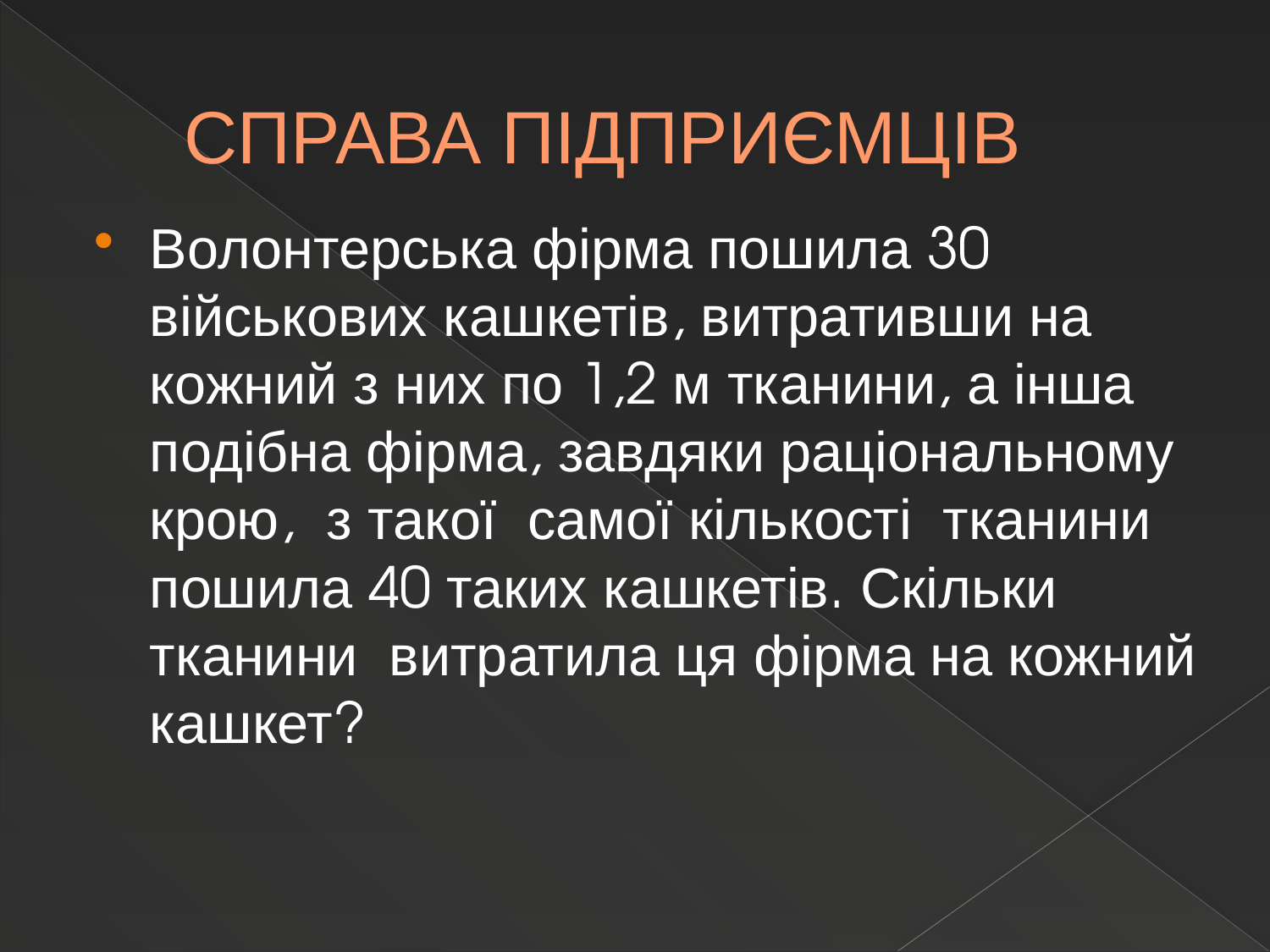

# СПРАВА ПІДПРИЄМЦІВ
Волонтерська фірма пошила 30 військових кашкетів, витративши на кожний з них по 1,2 м тканини, а інша подібна фірма, завдяки раціональному крою,  з такої  самої кількості  тканини пошила 40 таких кашкетів. Скільки тканини  витратила ця фірма на кожний кашкет?